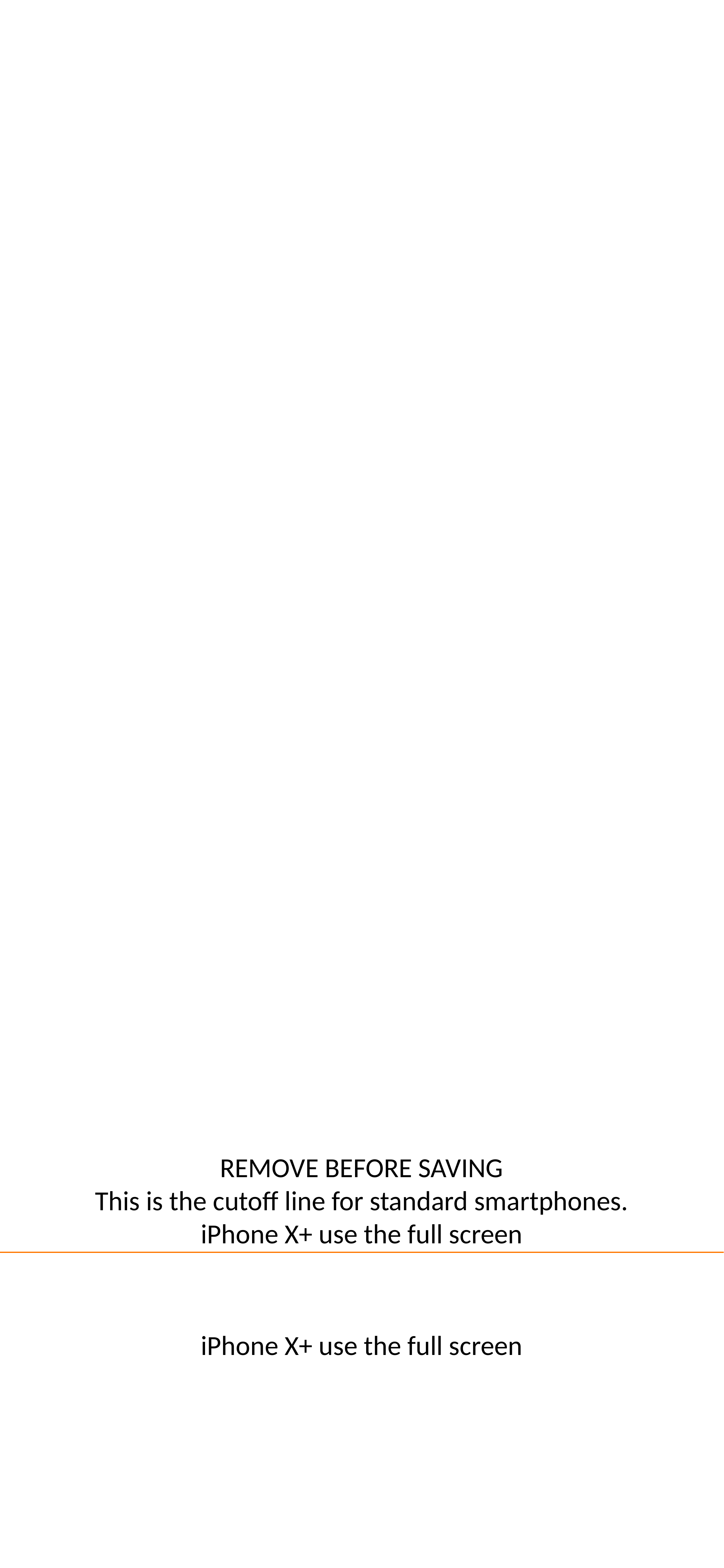

#

REMOVE BEFORE SAVING
This is the cutoff line for standard smartphones.
iPhone X+ use the full screen
iPhone X+ use the full screen